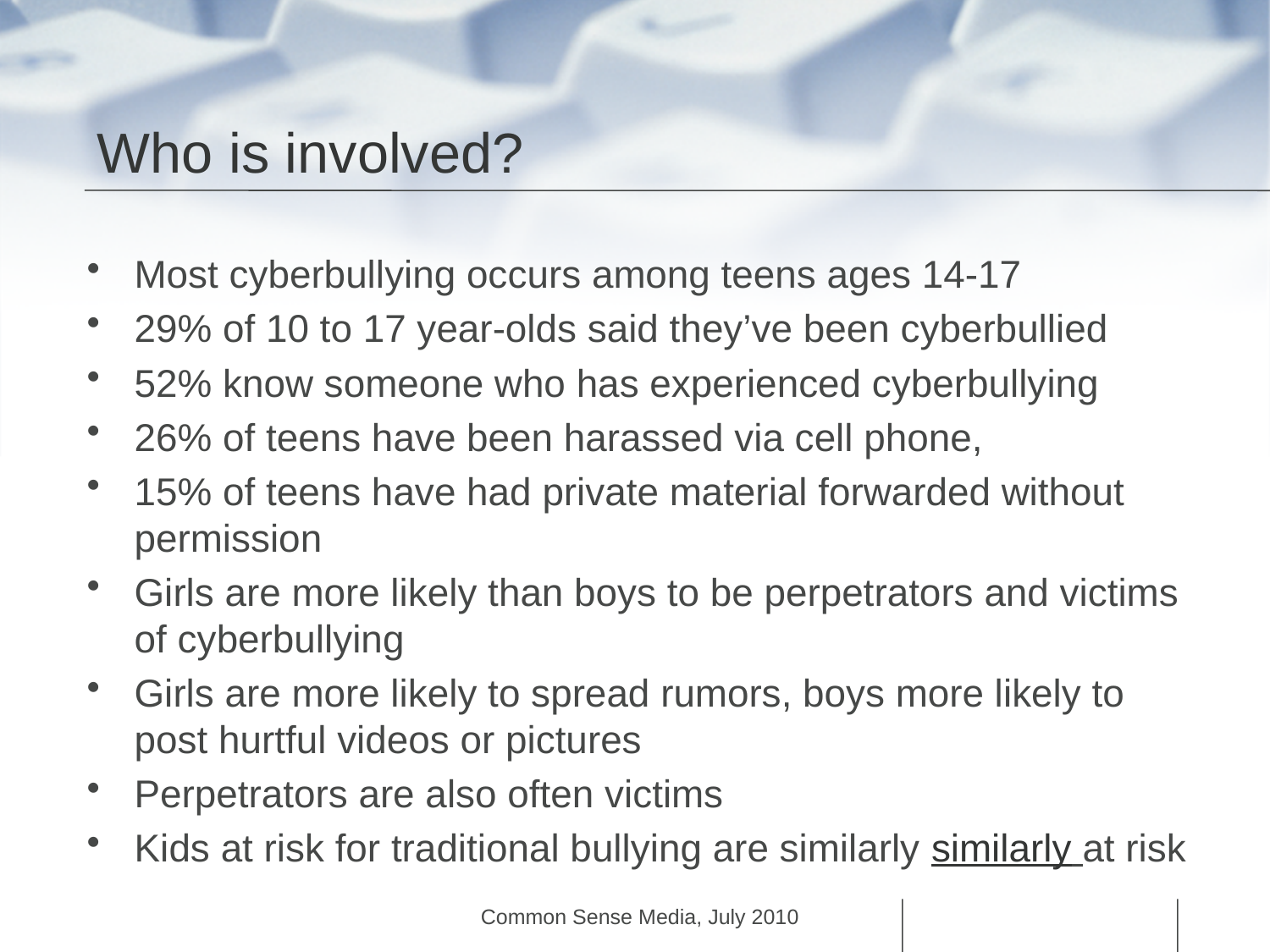

# Who is involved?
Most cyberbullying occurs among teens ages 14-17
29% of 10 to 17 year-olds said they’ve been cyberbullied
52% know someone who has experienced cyberbullying
26% of teens have been harassed via cell phone,
15% of teens have had private material forwarded without permission
Girls are more likely than boys to be perpetrators and victims of cyberbullying
Girls are more likely to spread rumors, boys more likely to post hurtful videos or pictures
Perpetrators are also often victims
Kids at risk for traditional bullying are similarly similarly at risk

Common Sense Media, July 2010

15